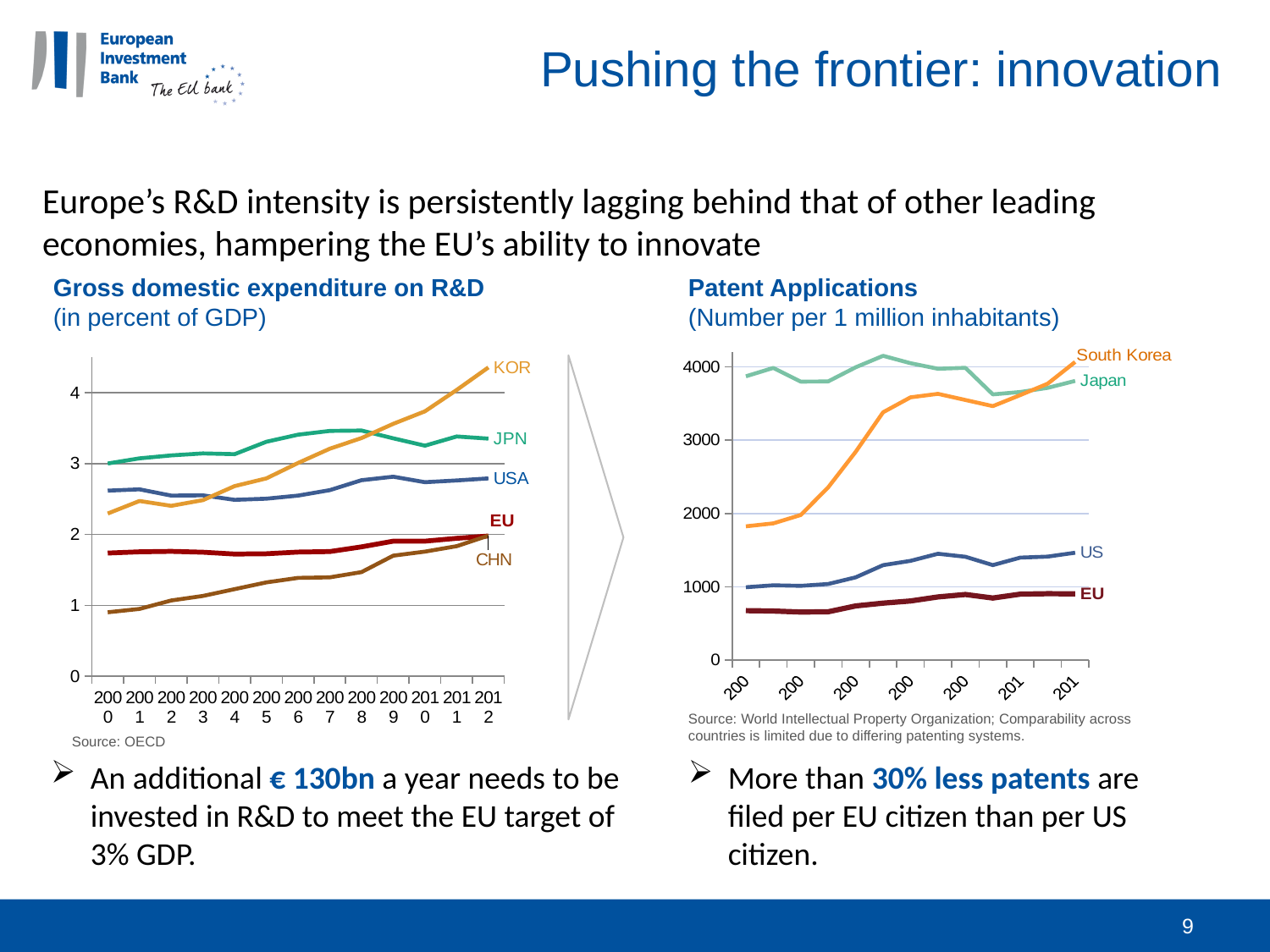

# Pushing the frontier: innovation

Europe’s R&D intensity is persistently lagging behind that of other leading economies, hampering the EU’s ability to innovate
Patent Applications
(Number per 1 million inhabitants)
Gross domestic expenditure on R&D
(in percent of GDP)

### Chart

| Category | EU | US | Japan | South Korea |
|---|---|---|---|---|
| 2000 | 675.398860839024 | 994.7962422421855 | 3871.3070354571905 | 1825.4765146358066 |
| 2001 | 670.1568529149492 | 1020.6930887467744 | 3986.0658960446644 | 1865.7220685431932 |
| 2002 | 655.9874863592715 | 1014.1101802311653 | 3798.849492238389 | 1979.9462433329134 |
| 2003 | 660.3087266964039 | 1039.135564246233 | 3802.0937813440323 | 2356.9652520946947 |
| 2004 | 739.2801048185615 | 1129.3300021473196 | 3994.3719080718893 | 2841.2331647203314 |
| 2005 | 777.6850632911393 | 1295.9998649173463 | 4150.898063001369 | 3381.1334081183268 |
| 2006 | 806.8686240960744 | 1354.2434683705214 | 4050.363313544673 | 3584.987182667659 |
| 2007 | 862.727325711093 | 1451.0985316475821 | 3974.6528835861013 | 3632.0424708835753 |
| 2008 | 896.2134082527408 | 1410.1792476978715 | 3987.272088392613 | 3547.99893766982 |
| 2009 | 847.1160500425797 | 1296.5117413964745 | 3625.375826819002 | 3465.251514781831 |
| 2010 | 900.6305320735953 | 1398.6207475470808 | 3658.136011495689 | 3615.745800445254 |
| 2011 | 906.700836362914 | 1412.5395507483788 | 3714.3538500031277 | 3771.6105184917333 |
| 2012 | 904.3067986955705 | 1465.1285675178415 | 3808.9976569417995 | 4067.8745700343975 |

### Chart

| Category | EU28 | USA | JPN | KOR | CHN |
|---|---|---|---|---|---|
| 2000 | 1.7382489 | 2.6192503 | 3.0016912 | 2.295702 | 0.90275566 |
| 2001 | 1.7561564 | 2.6374596 | 3.0744795 | 2.4731567 | 0.95068932 |
| 2002 | 1.7626249 | 2.5490519 | 3.1156178 | 2.4044612 | 1.0700334 |
| 2003 | 1.751127 | 2.5525269 | 3.1438813 | 2.4857698 | 1.1335582 |
| 2004 | 1.7251602 | 2.4895333 | 3.1332043 | 2.6829773 | 1.2298914 |
| 2005 | 1.7290617 | 2.5056737 | 3.3086987 | 2.7917559 | 1.3247583 |
| 2006 | 1.75311 | 2.5496504 | 3.4090969 | 3.0091764 | 1.3883016 |
| 2007 | 1.759589 | 2.6264373 | 3.4614223 | 3.2103549 | 1.3958232 |
| 2008 | 1.8264964 | 2.7665061 | 3.4670586 | 3.3609034 | 1.469858 |
| 2009 | 1.9064287 | 2.8159441 | 3.35734 | 3.5612387 | 1.7019827 |
| 2010 | 1.9067366 | 2.7382724 | 3.2539359 | 3.7378141 | 1.7589918 |
| 2011 | 1.946398 | 2.7626402 | 3.3831302 | 4.0391851 | 1.8361731 |
| 2012 | 1.9785368 | 2.7919678 | 3.3525453 | 4.3577116 | 1.9845006 |
Source: World Intellectual Property Organization; Comparability across countries is limited due to differing patenting systems.
Source: OECD
An additional € 130bn a year needs to be invested in R&D to meet the EU target of 3% GDP.
More than 30% less patents are filed per EU citizen than per US citizen.
9